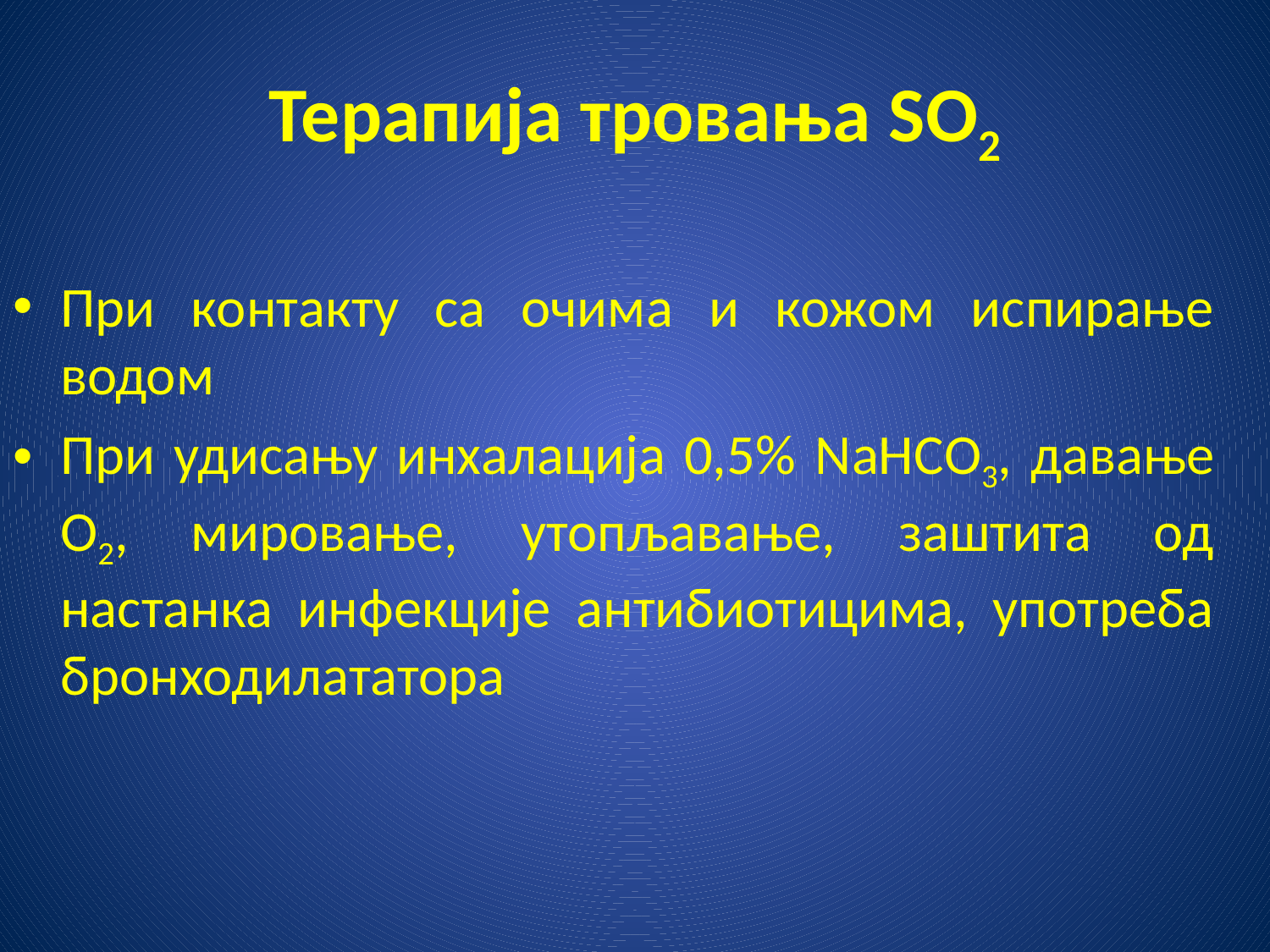

# Терапија тровања SО2
При контакту са очима и кожом испирање водом
При удисању инхалација 0,5% NаHCО3, давање О2, мировање, утопљавање, заштита од настанка инфекције антибиотицима, употреба бронходилататора